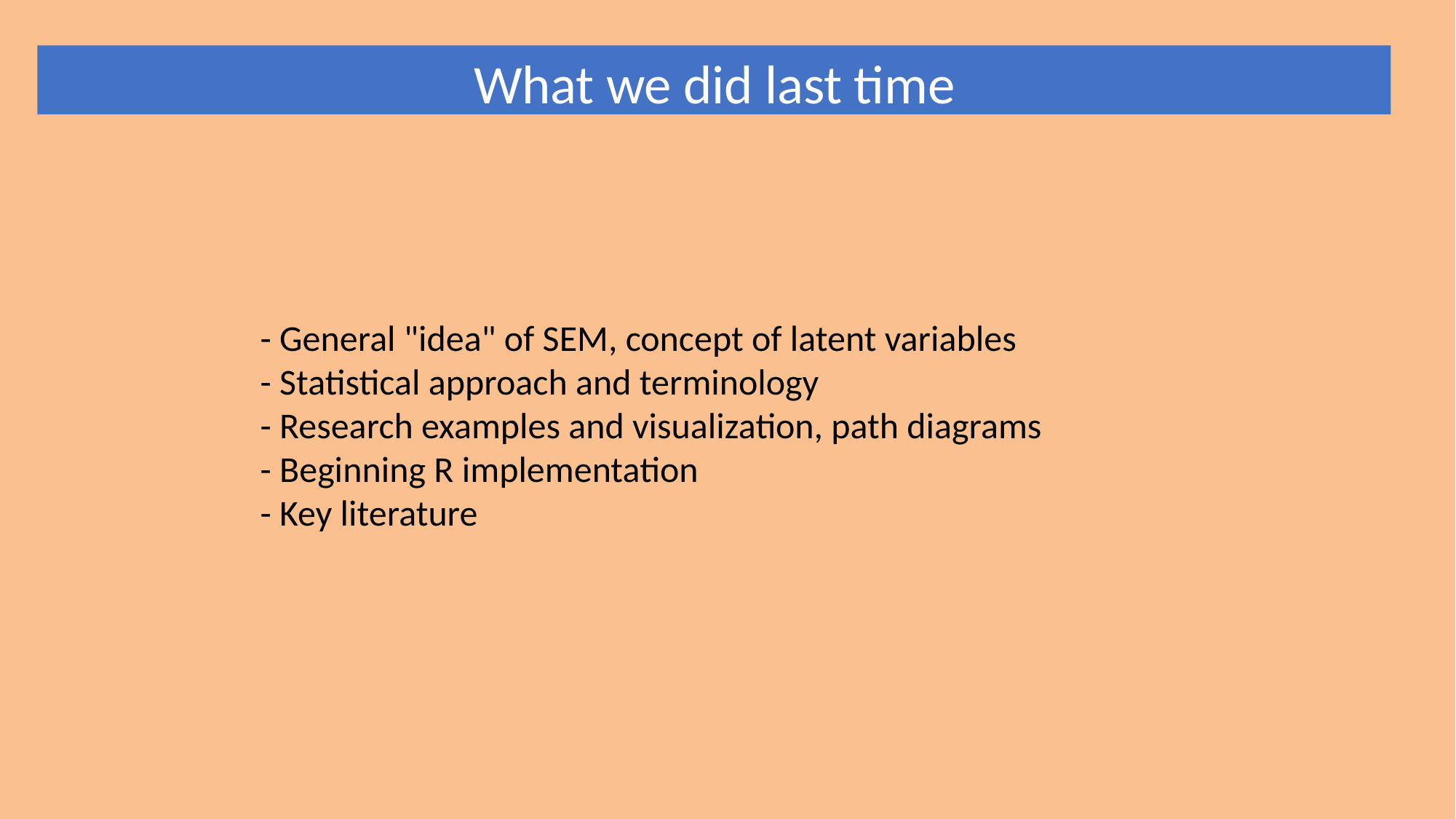

What we did last time
- General "idea" of SEM, concept of latent variables
- Statistical approach and terminology
- Research examples and visualization, path diagrams
- Beginning R implementation
- Key literature